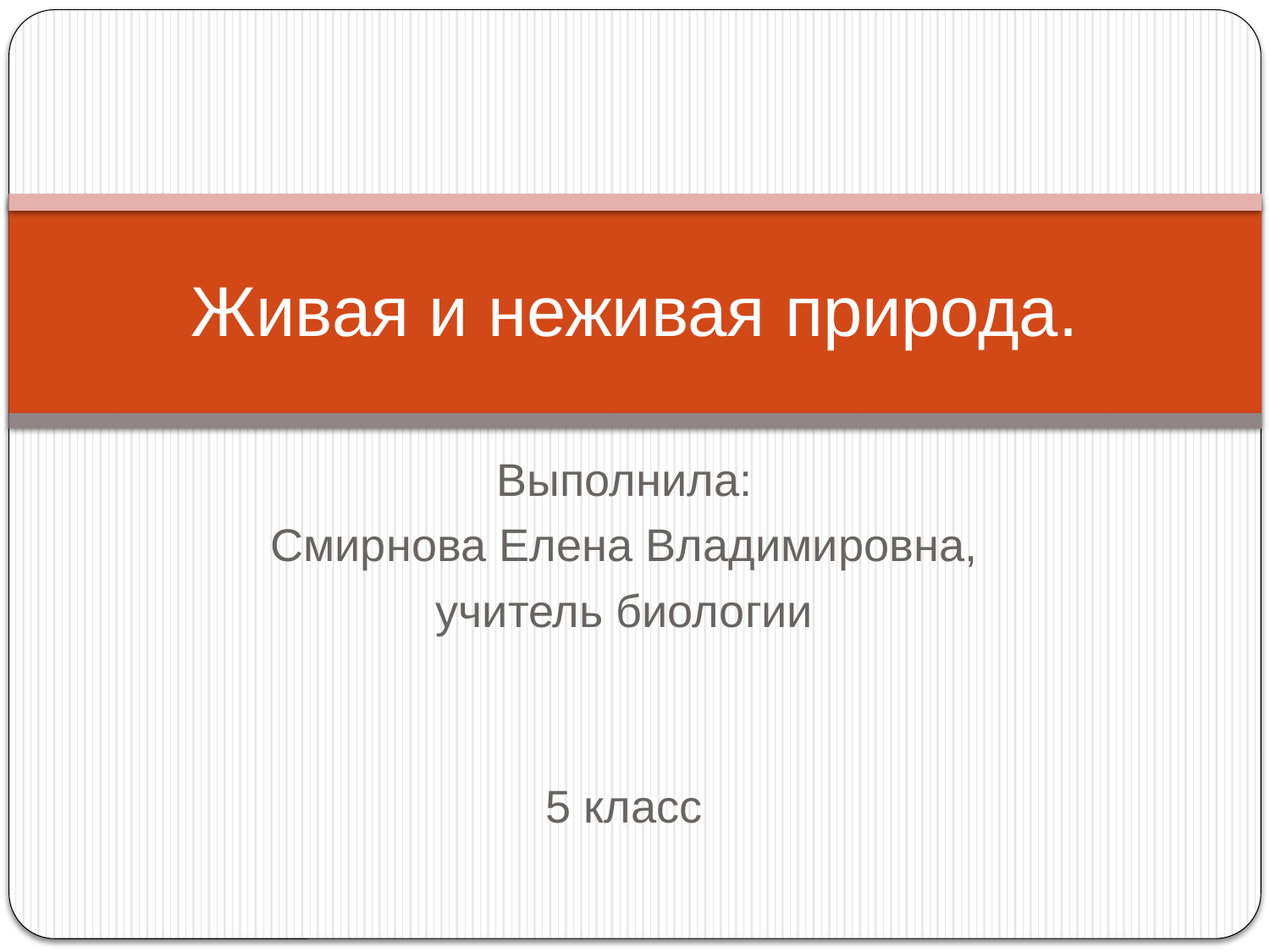

# Живая и неживая природа.
Выполнила:
Смирнова Елена Владимировна,
учитель биологии

5 класс